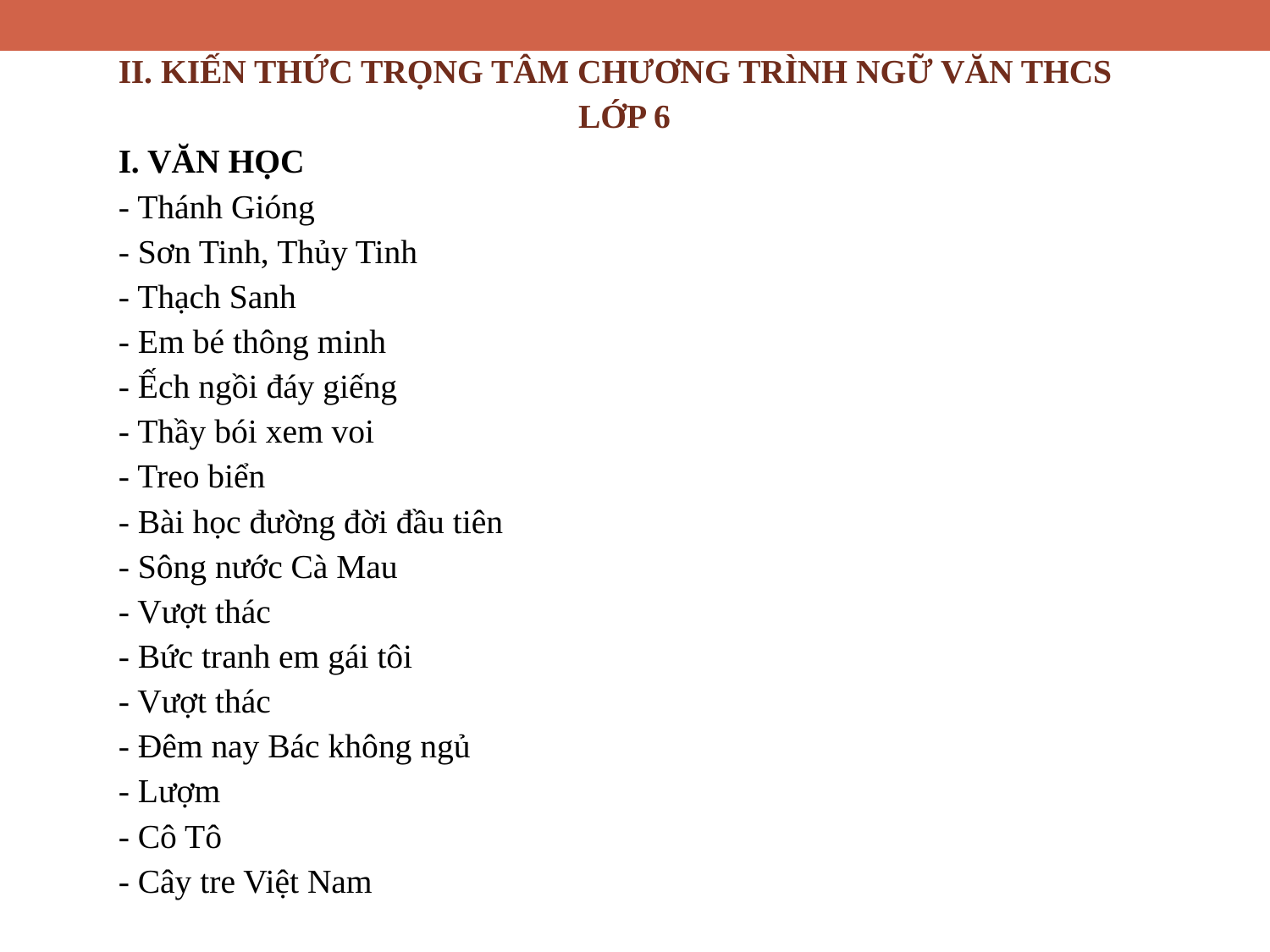

II. KIẾN THỨC TRỌNG TÂM CHƯƠNG TRÌNH NGỮ VĂN THCS
LỚP 6
I. VĂN HỌC
- Thánh Gióng
- Sơn Tinh, Thủy Tinh
- Thạch Sanh
- Em bé thông minh
- Ếch ngồi đáy giếng
- Thầy bói xem voi
- Treo biển
- Bài học đường đời đầu tiên
- Sông nước Cà Mau
- Vượt thác
- Bức tranh em gái tôi
- Vượt thác
- Đêm nay Bác không ngủ
- Lượm
- Cô Tô
- Cây tre Việt Nam